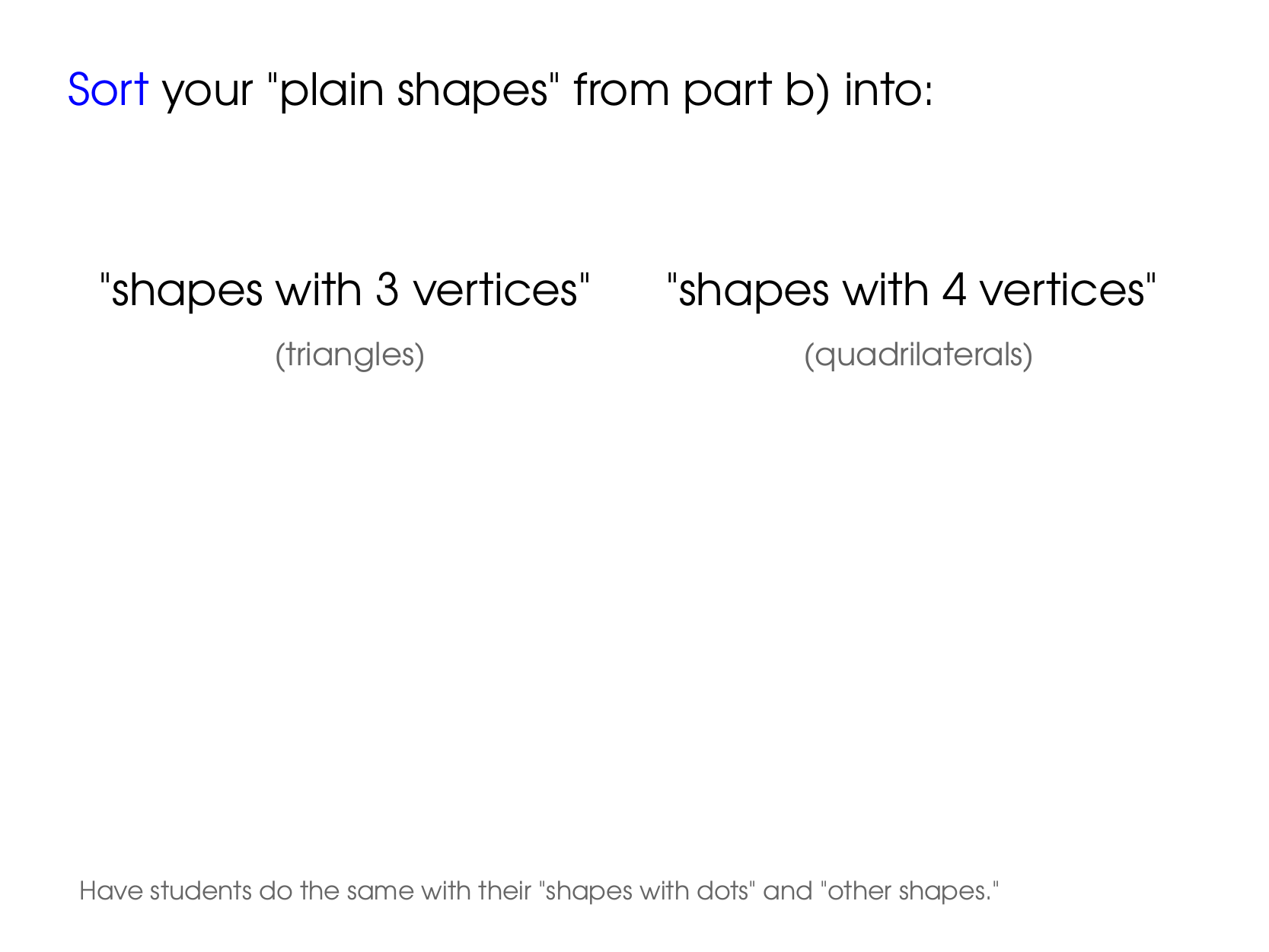

Sort your "plain shapes" from part b) into:
"shapes with 3 vertices"      "shapes with 4 vertices"
(triangles)
(quadrilaterals)
Have students do the same with their "shapes with dots" and "other shapes."